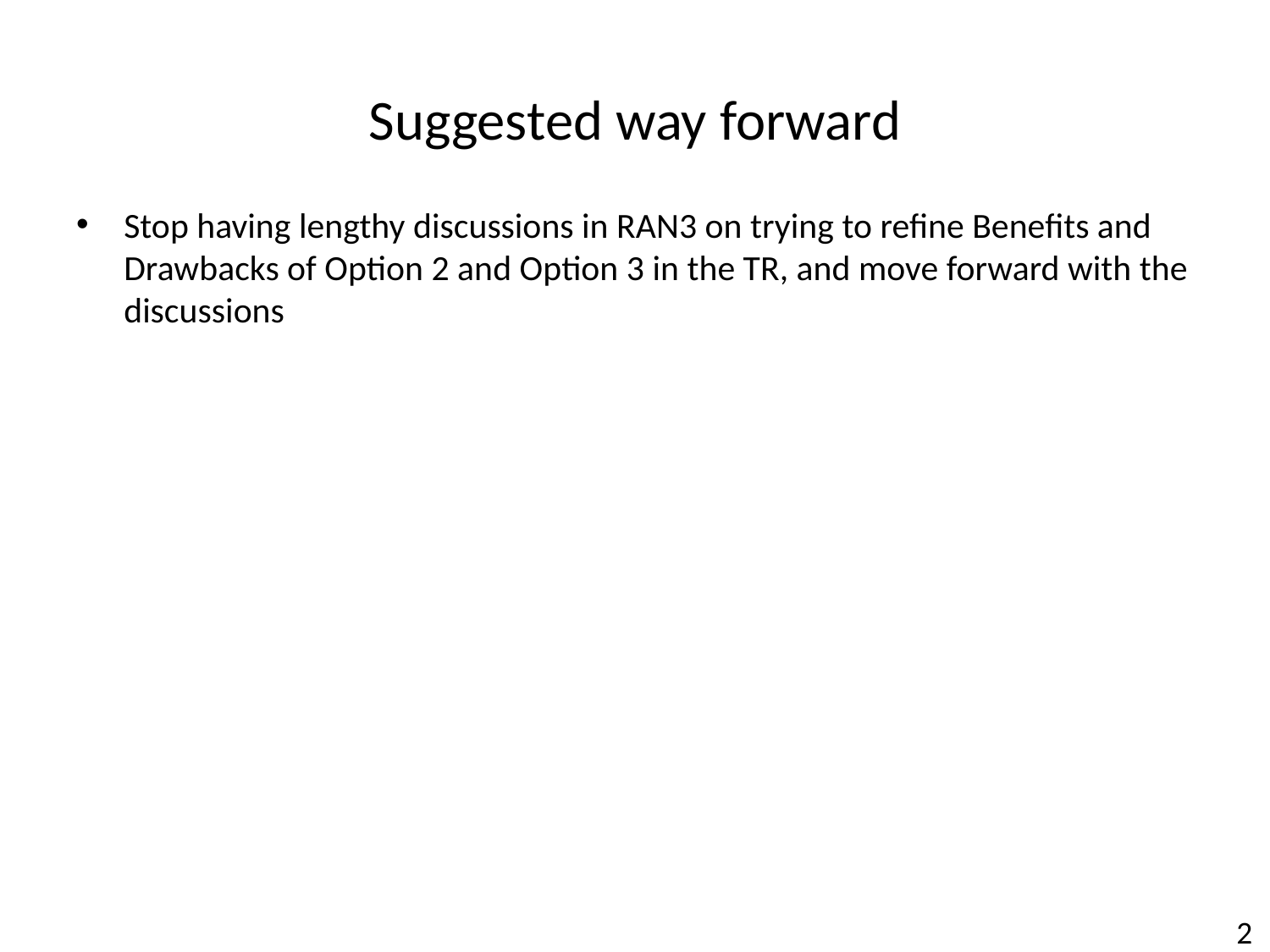

# Suggested way forward
Stop having lengthy discussions in RAN3 on trying to refine Benefits and Drawbacks of Option 2 and Option 3 in the TR, and move forward with the discussions
2